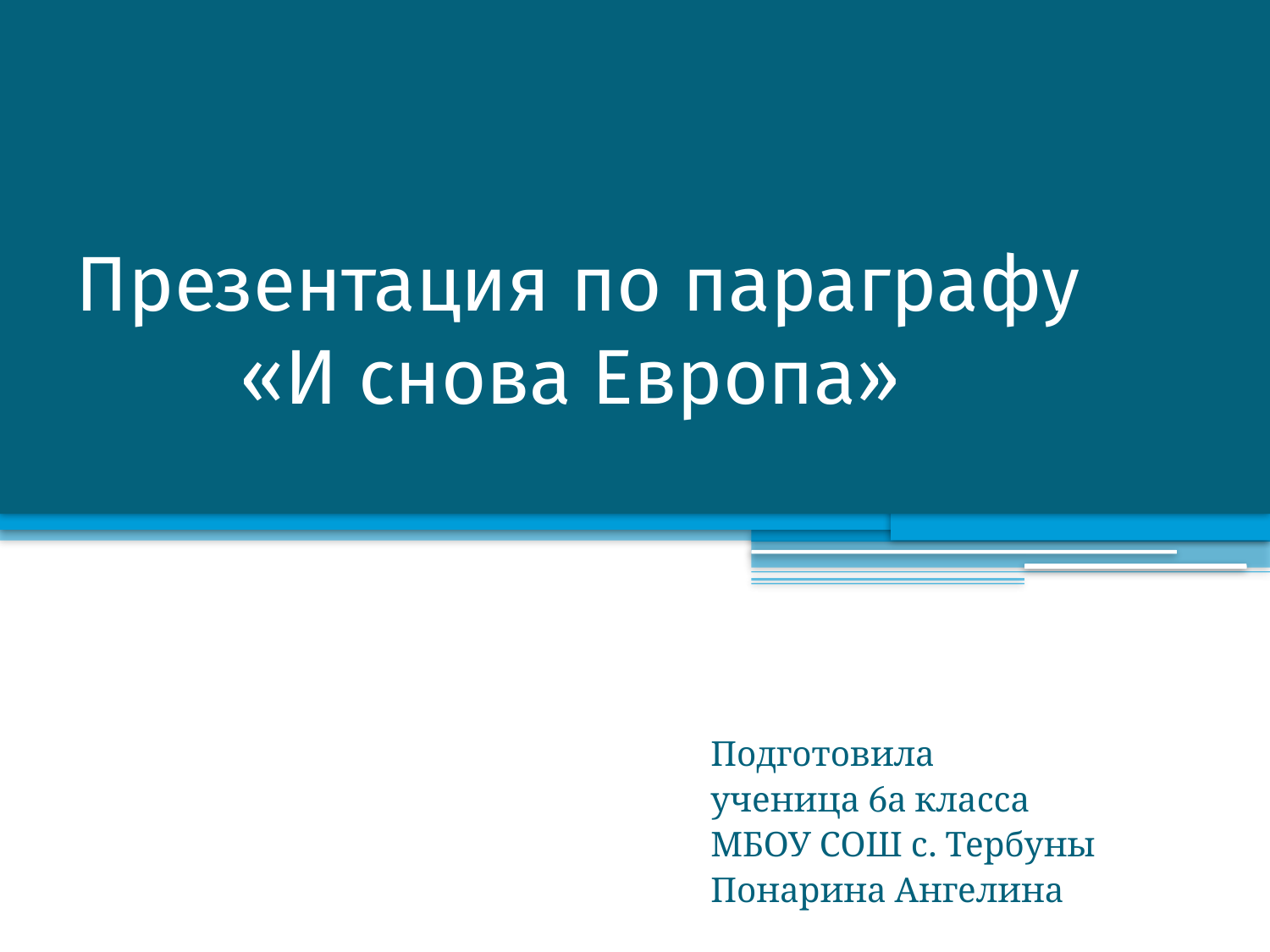

# Презентация по параграфу «И снова Европа»
                                     Подготовила
                                     ученица 6а класса
                                     МБОУ СОШ с. Тербуны
                                     Понарина Ангелина